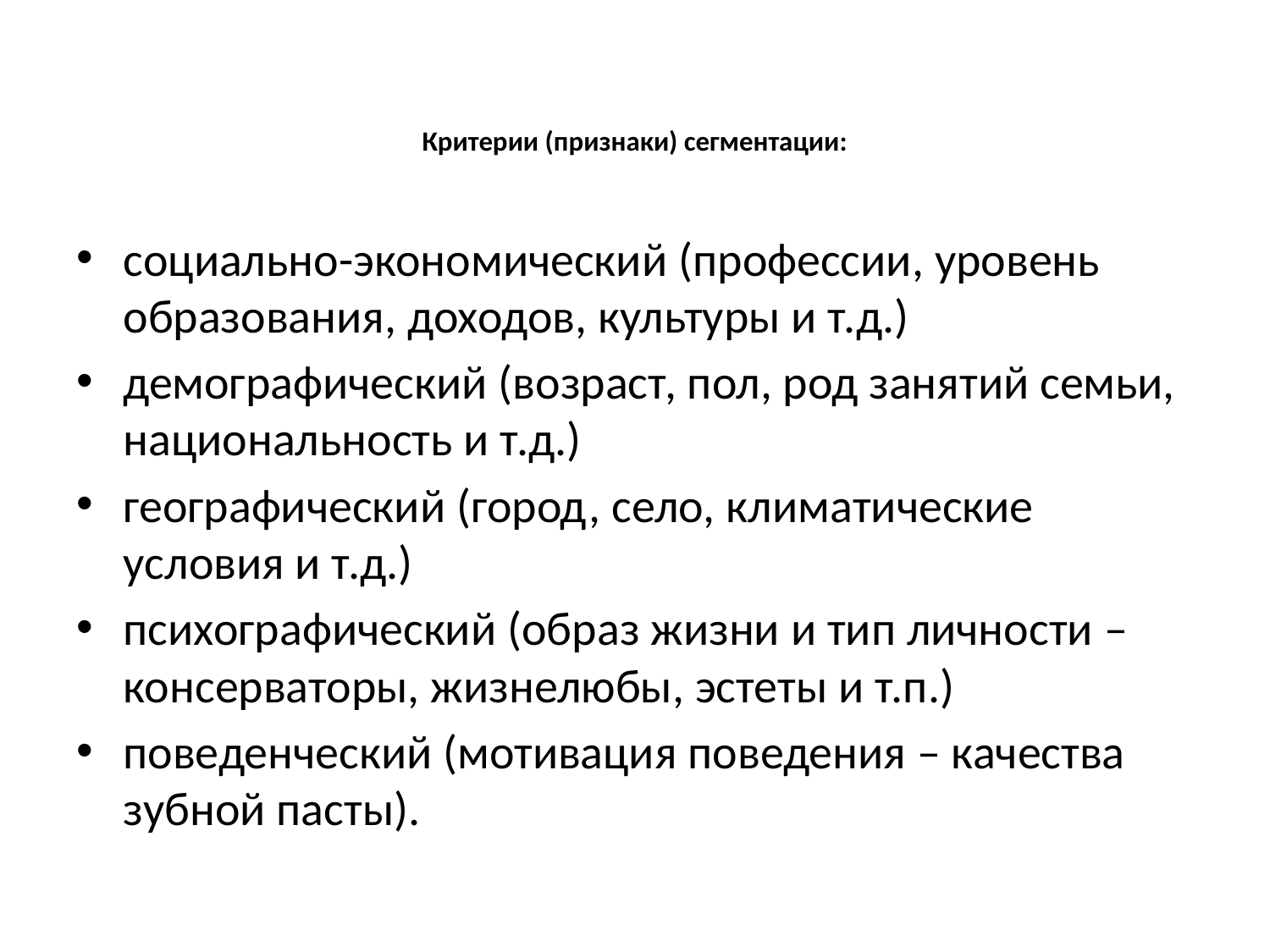

# Критерии (признаки) сегментации:
социально-экономический (профессии, уровень образования, доходов, культуры и т.д.)
демографический (возраст, пол, род занятий семьи, национальность и т.д.)
географический (город, село, климатические условия и т.д.)
психографический (образ жизни и тип личности – консерваторы, жизнелюбы, эстеты и т.п.)
поведенческий (мотивация поведения – качества зубной пасты).